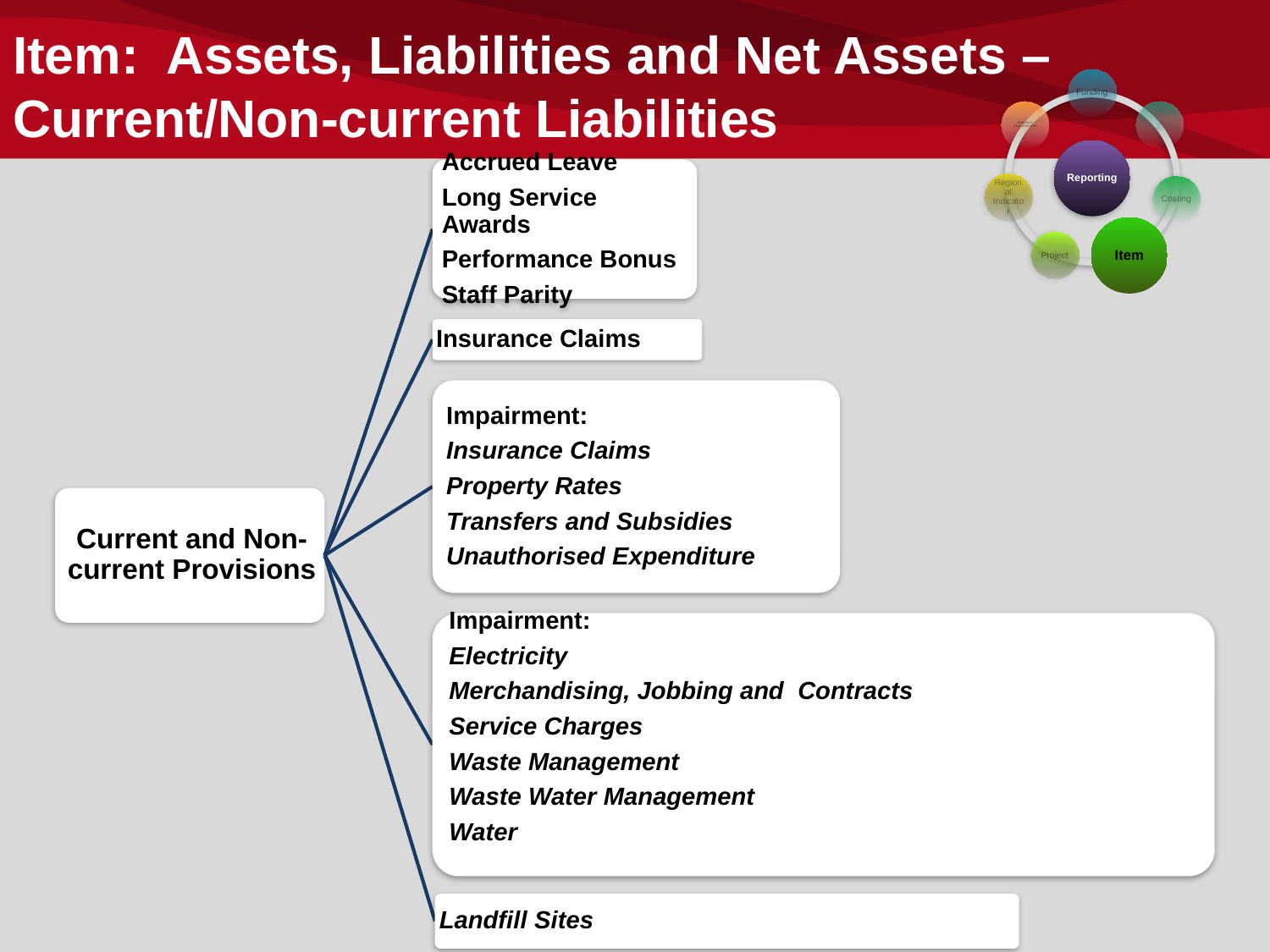

# Item:  Assets, Liabilities and Net Assets – Current/Non-current Liabilities
Reporting
Funding
Function
Costing
Item
Project
Regional Indicator
Standard Classification
Current and Non-current Provisions

Accrued Leave
Long Service Awards
Performance Bonus
Staff Parity

Insurance Claims

Impairment:
Insurance Claims
Property Rates
Transfers and Subsidies
Unauthorised Expenditure

Impairment:
Electricity
Merchandising, Jobbing and  Contracts
Service Charges
Waste Management
Waste Water Management
Water

Landfill Sites

124